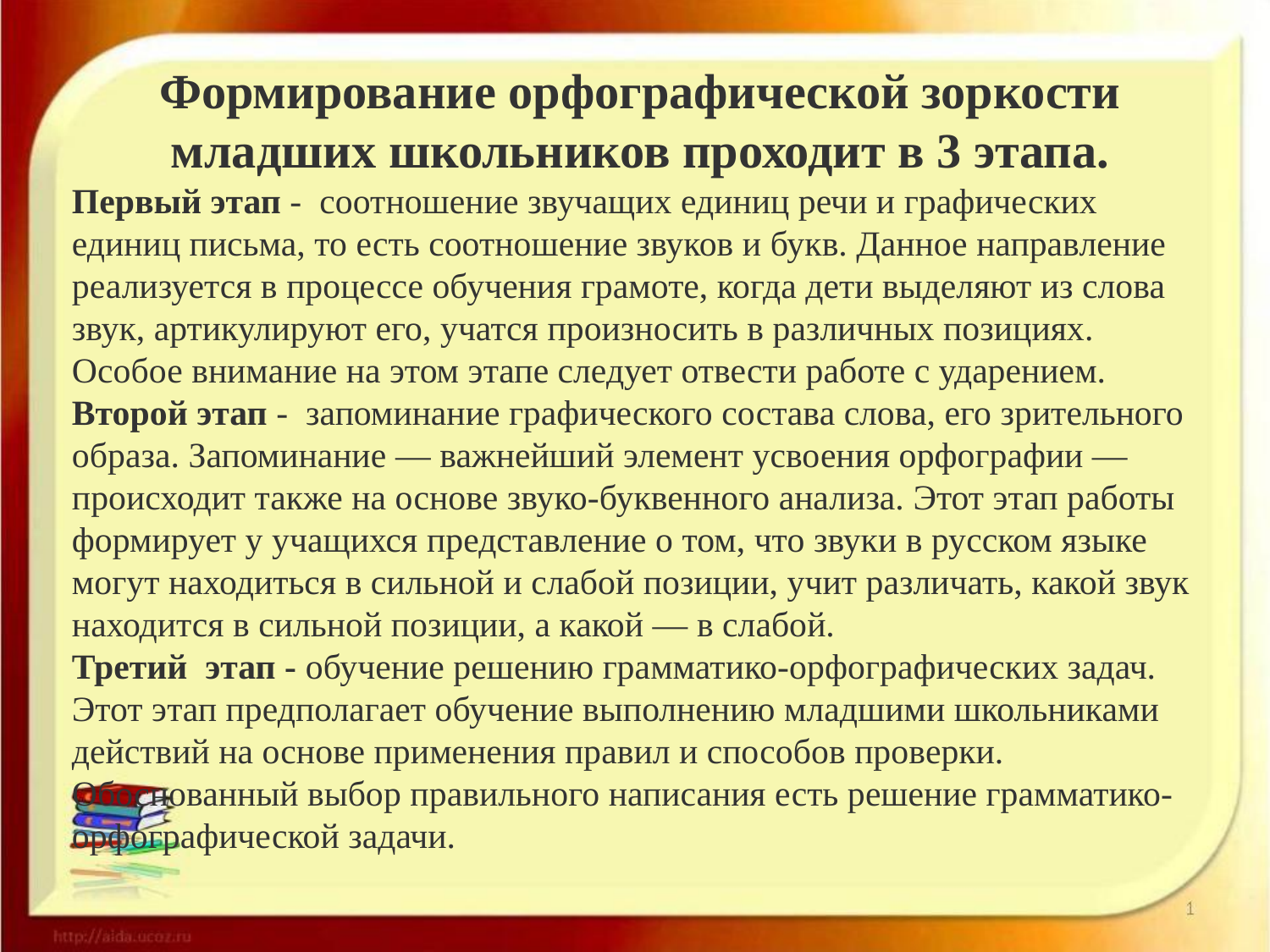

Формирование орфографической зоркости младших школьников проходит в 3 этапа.
Первый этап -  соотношение звучащих единиц речи и графических единиц письма, то есть соотношение звуков и букв. Данное направление реализуется в процессе обучения грамоте, когда дети выделяют из слова звук, артикулируют его, учатся произносить в различных позициях.
Особое внимание на этом этапе следует отвести работе с ударением.
Второй этап -  запоминание графического состава слова, его зрительного образа. Запоминание — важнейший элемент усвоения орфографии — происходит также на основе звуко-буквенного анализа. Этот этап работы формирует у учащихся представление о том, что звуки в русском языке могут находиться в сильной и слабой позиции, учит различать, какой звук находится в сильной позиции, а какой — в слабой.
Третий  этап - обучение решению грамматико-орфографических задач. Этот этап предполагает обучение выполнению младшими школьниками действий на основе применения правил и способов проверки. Обоснованный выбор правильного написания есть решение грамматико-орфографической задачи.